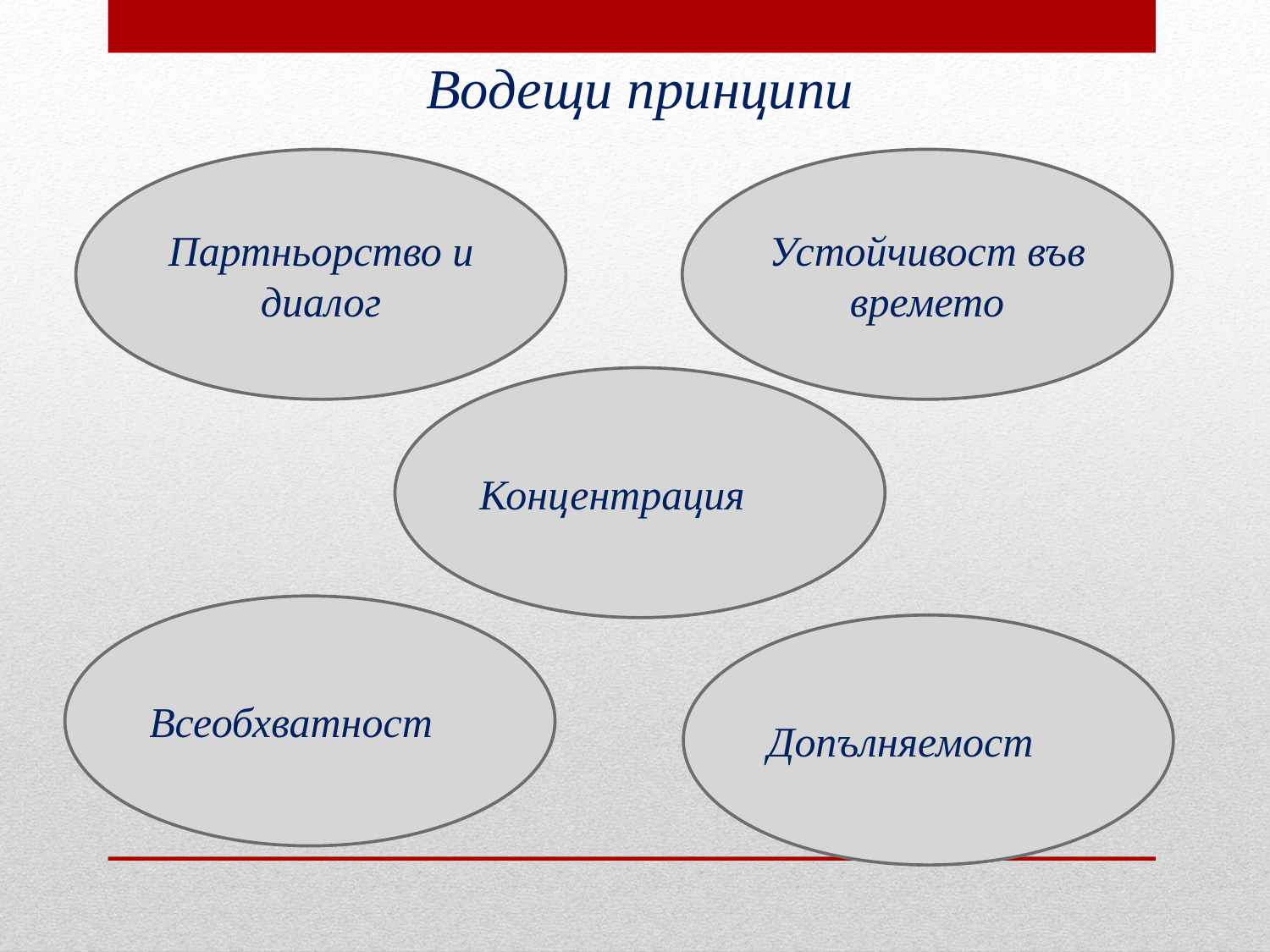

Водещи принципи
Партньорство и диалог
Устойчивост във времето
Концентрация
Всеобхватност
Допълняемост